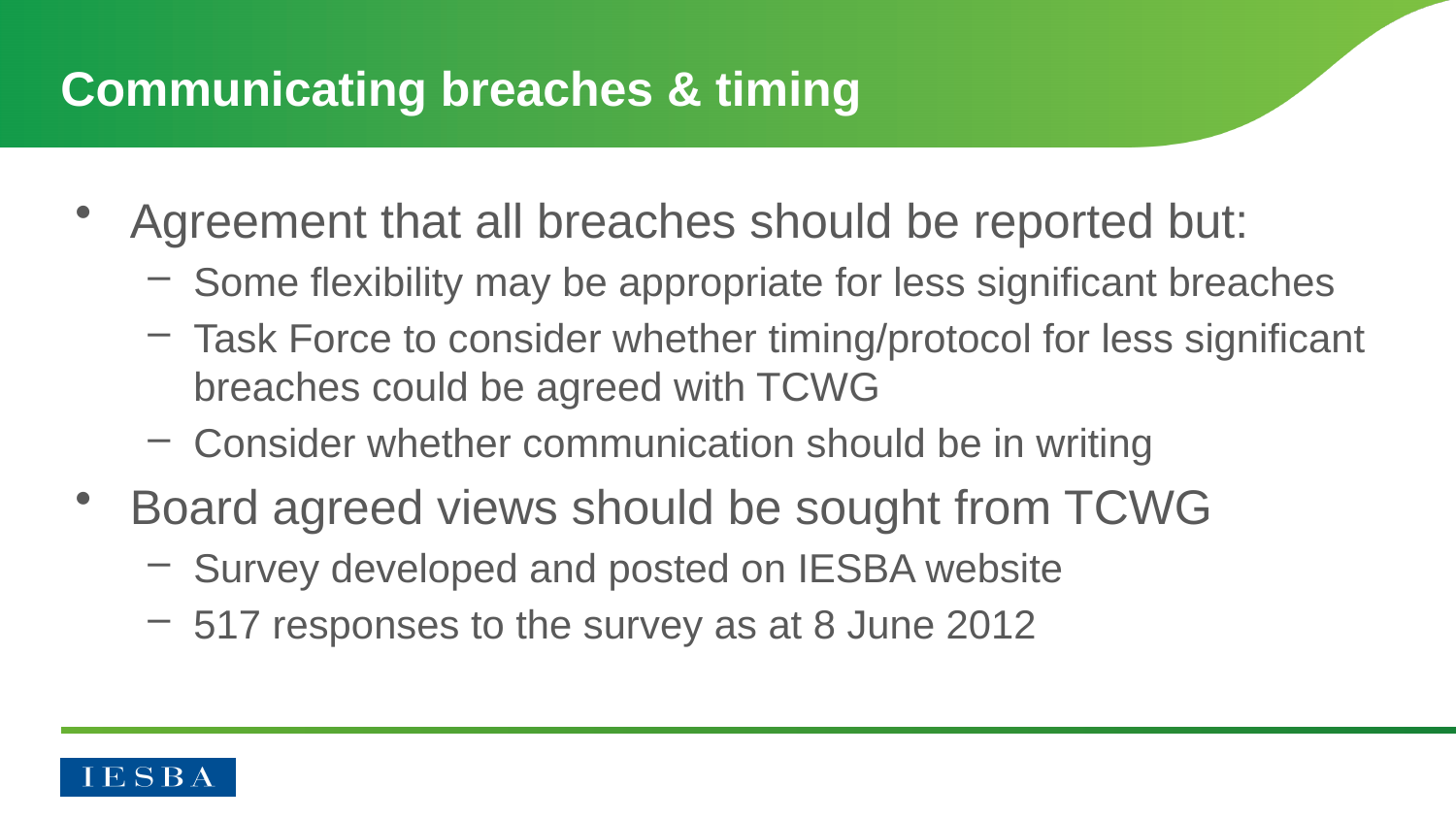

# Communicating breaches & timing
Agreement that all breaches should be reported but:
Some flexibility may be appropriate for less significant breaches
Task Force to consider whether timing/protocol for less significant breaches could be agreed with TCWG
Consider whether communication should be in writing
Board agreed views should be sought from TCWG
Survey developed and posted on IESBA website
517 responses to the survey as at 8 June 2012